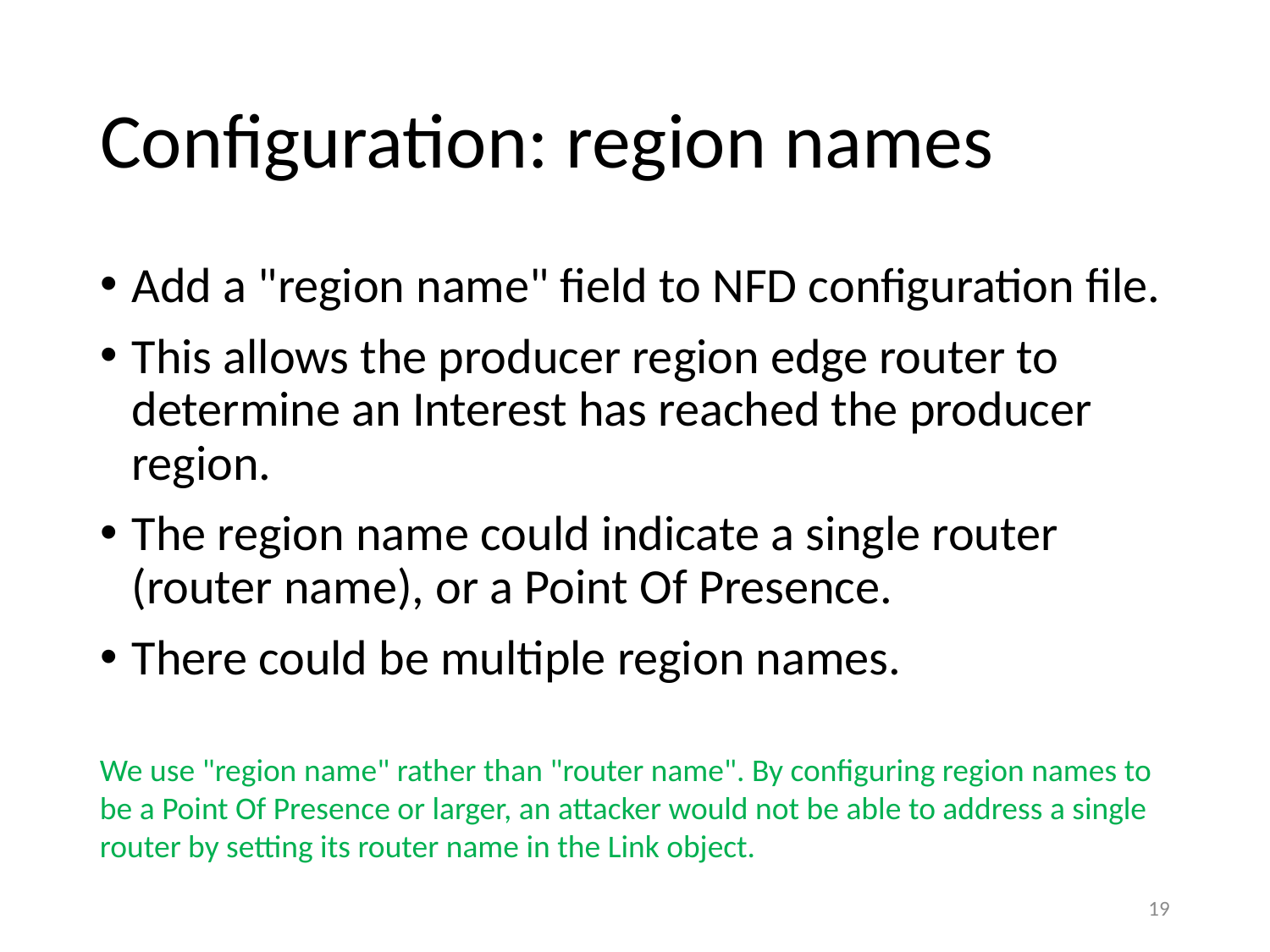

# Configuration: region names
Add a "region name" field to NFD configuration file.
This allows the producer region edge router to determine an Interest has reached the producer region.
The region name could indicate a single router (router name), or a Point Of Presence.
There could be multiple region names.
We use "region name" rather than "router name". By configuring region names to be a Point Of Presence or larger, an attacker would not be able to address a single router by setting its router name in the Link object.
19